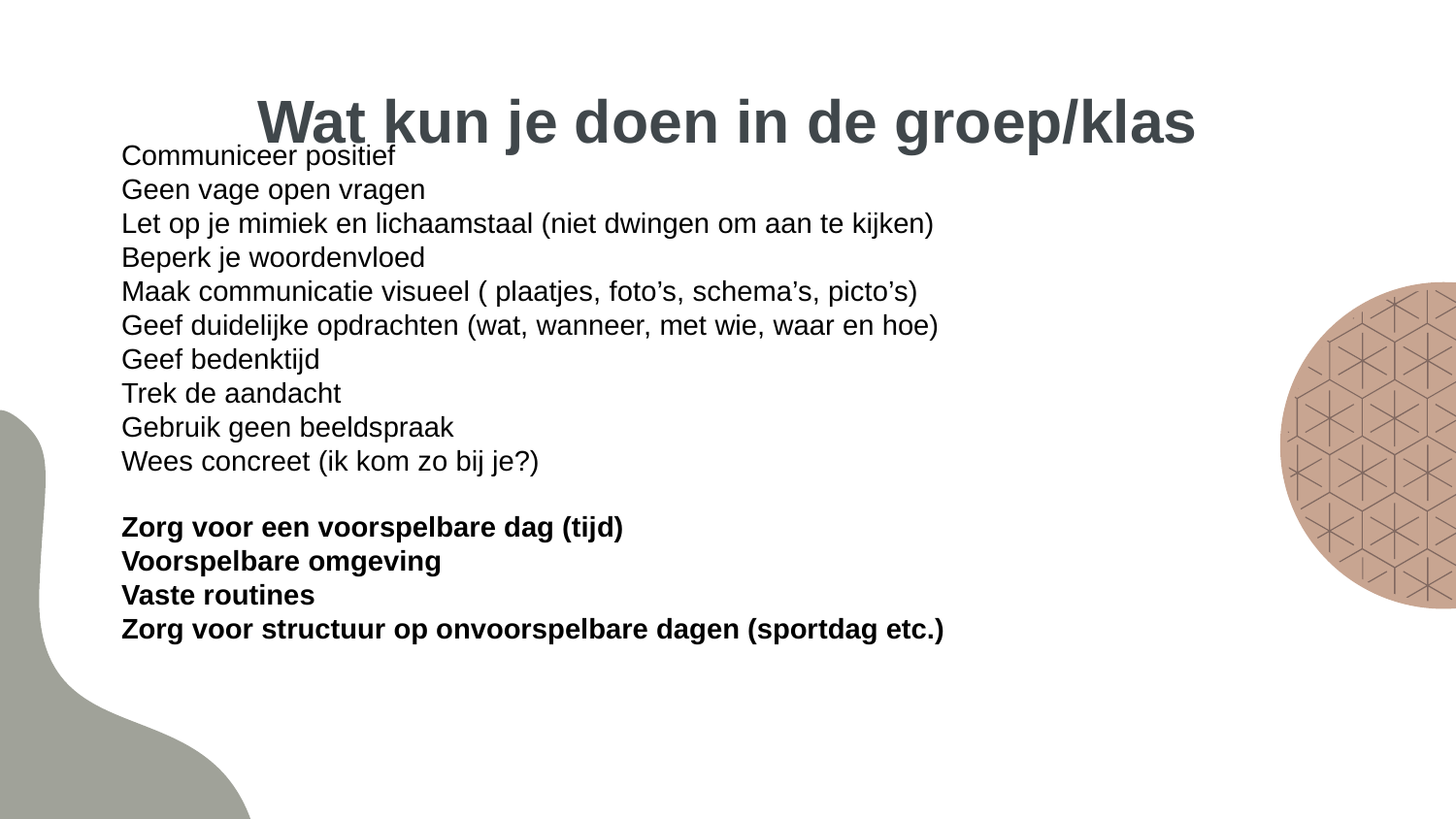

# Wat kun je doen in de groep/klas
Communiceer positief
Geen vage open vragen
Let op je mimiek en lichaamstaal (niet dwingen om aan te kijken)
Beperk je woordenvloed
Maak communicatie visueel ( plaatjes, foto’s, schema’s, picto’s)
Geef duidelijke opdrachten (wat, wanneer, met wie, waar en hoe)
Geef bedenktijd
Trek de aandacht
Gebruik geen beeldspraak
Wees concreet (ik kom zo bij je?)
Zorg voor een voorspelbare dag (tijd)
Voorspelbare omgeving
Vaste routines
Zorg voor structuur op onvoorspelbare dagen (sportdag etc.)